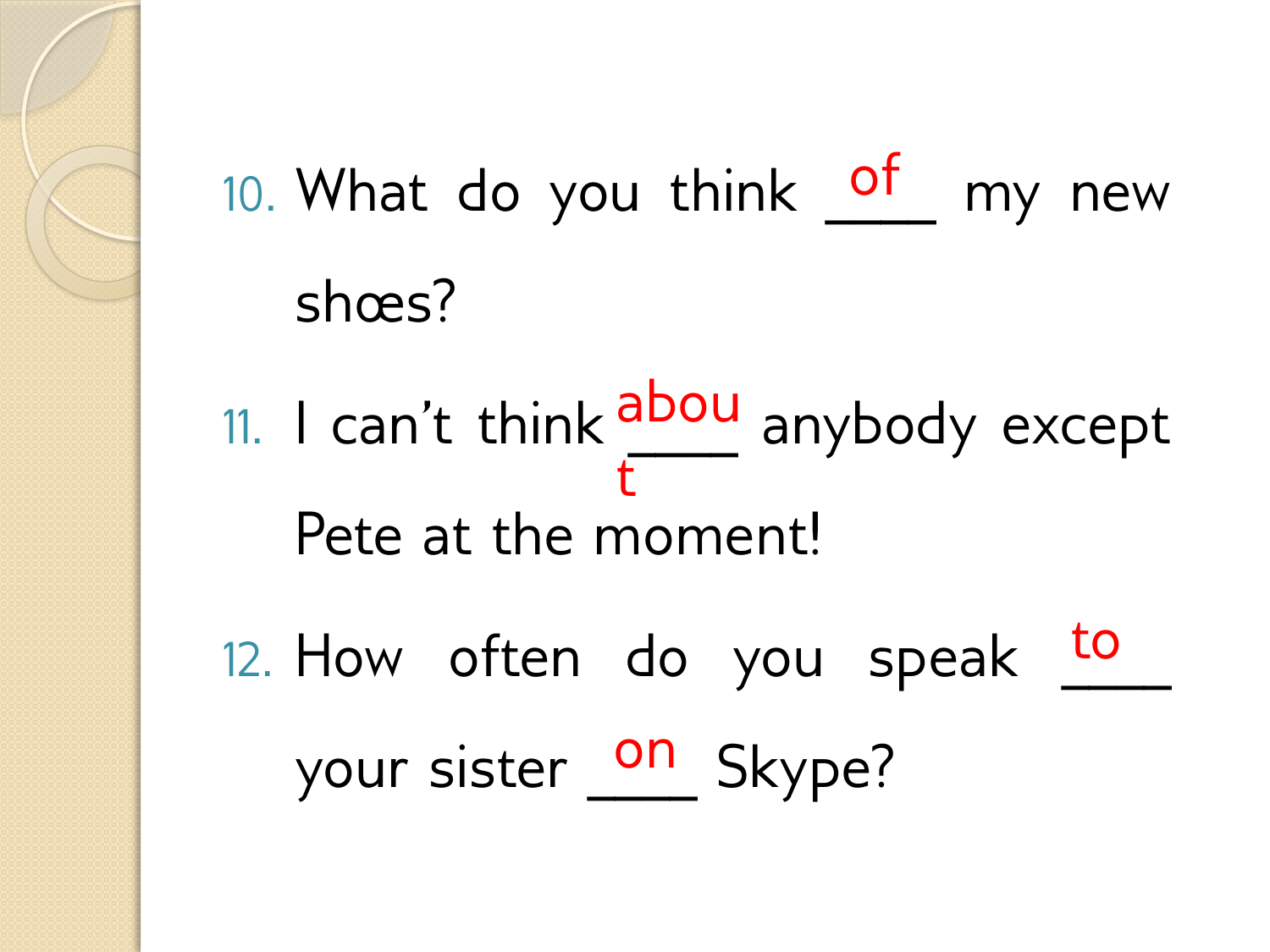

What do you think ____ my new shoes?
I can’t think ____ anybody except Pete at the moment!
How often do you speak ____ your sister ____ Skype?

of
about
to
 on